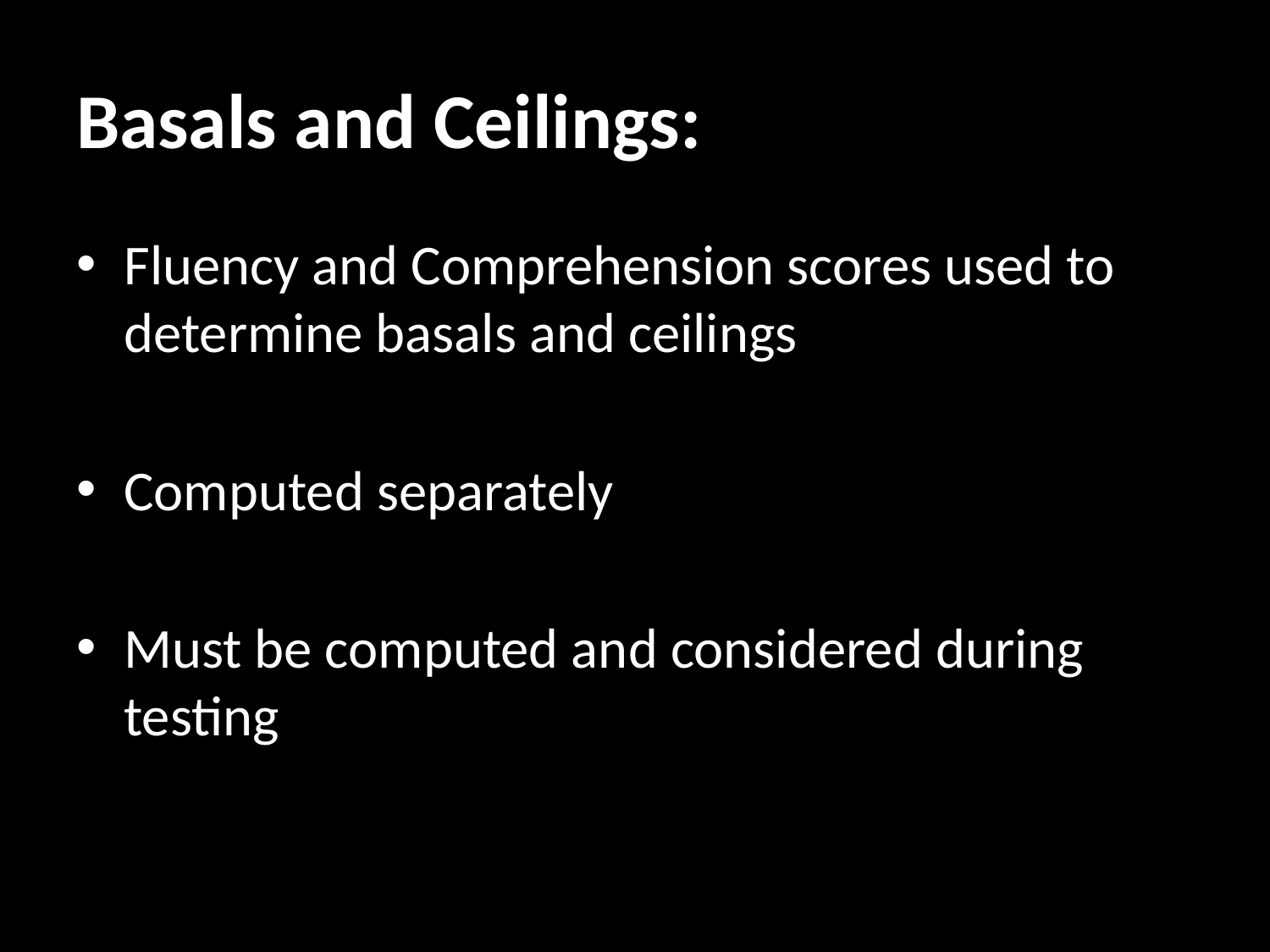

# Basals and Ceilings:
Fluency and Comprehension scores used to determine basals and ceilings

Computed separately

Must be computed and considered during testing